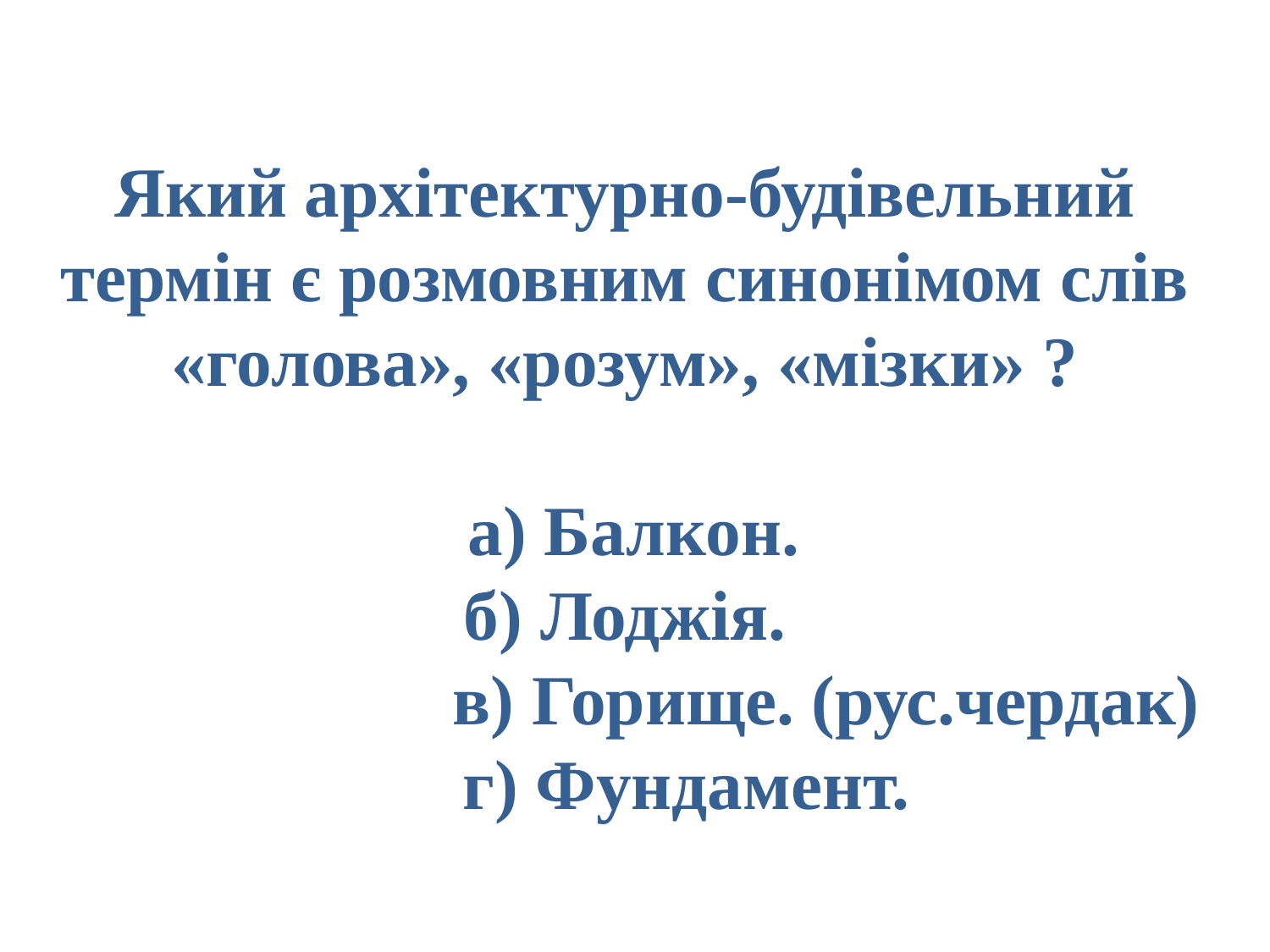

# Який архітектурно-будівельний термін є розмовним синонімом слів «голова», «розум», «мізки» ? а) Балкон. б) Лоджія. в) Горище. (рус.чердак) г) Фундамент.